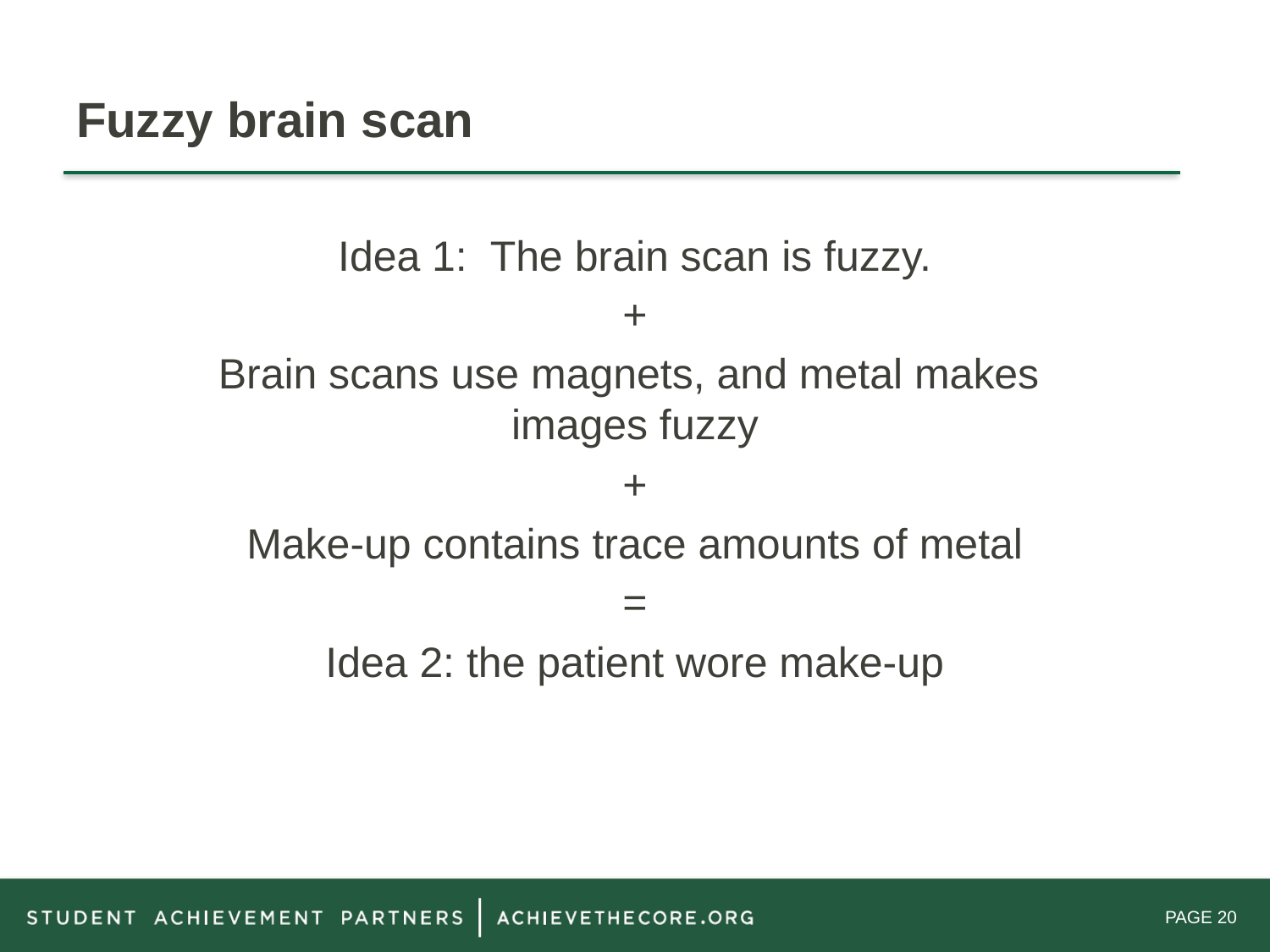

# Fuzzy brain scan
Idea 1:  The brain scan is fuzzy.
+
Brain scans use magnets, and metal makes
images fuzzy
+
Make-up contains trace amounts of metal
=
Idea 2: the patient wore make-up